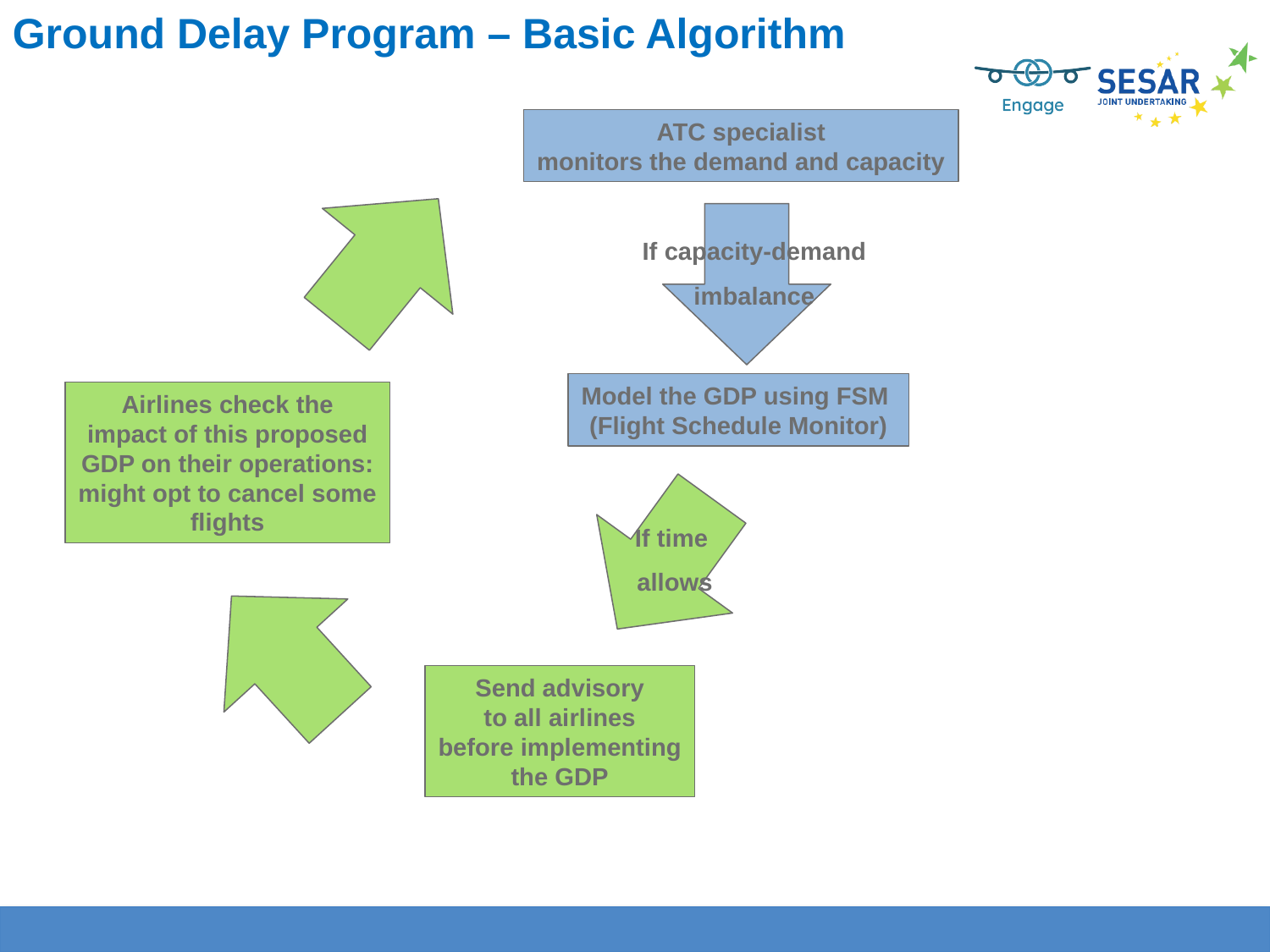

Ground Delay Program – Basic Algorithm

ATC specialist
monitors the demand and capacity

If capacity-demand imbalance
Model the GDP using FSM
(Flight Schedule Monitor)
Airlines check the
impact of this proposed
GDP on their operations:
might opt to cancel some
flights

If time
allows

Send advisory
to all airlines
before implementing
the GDP